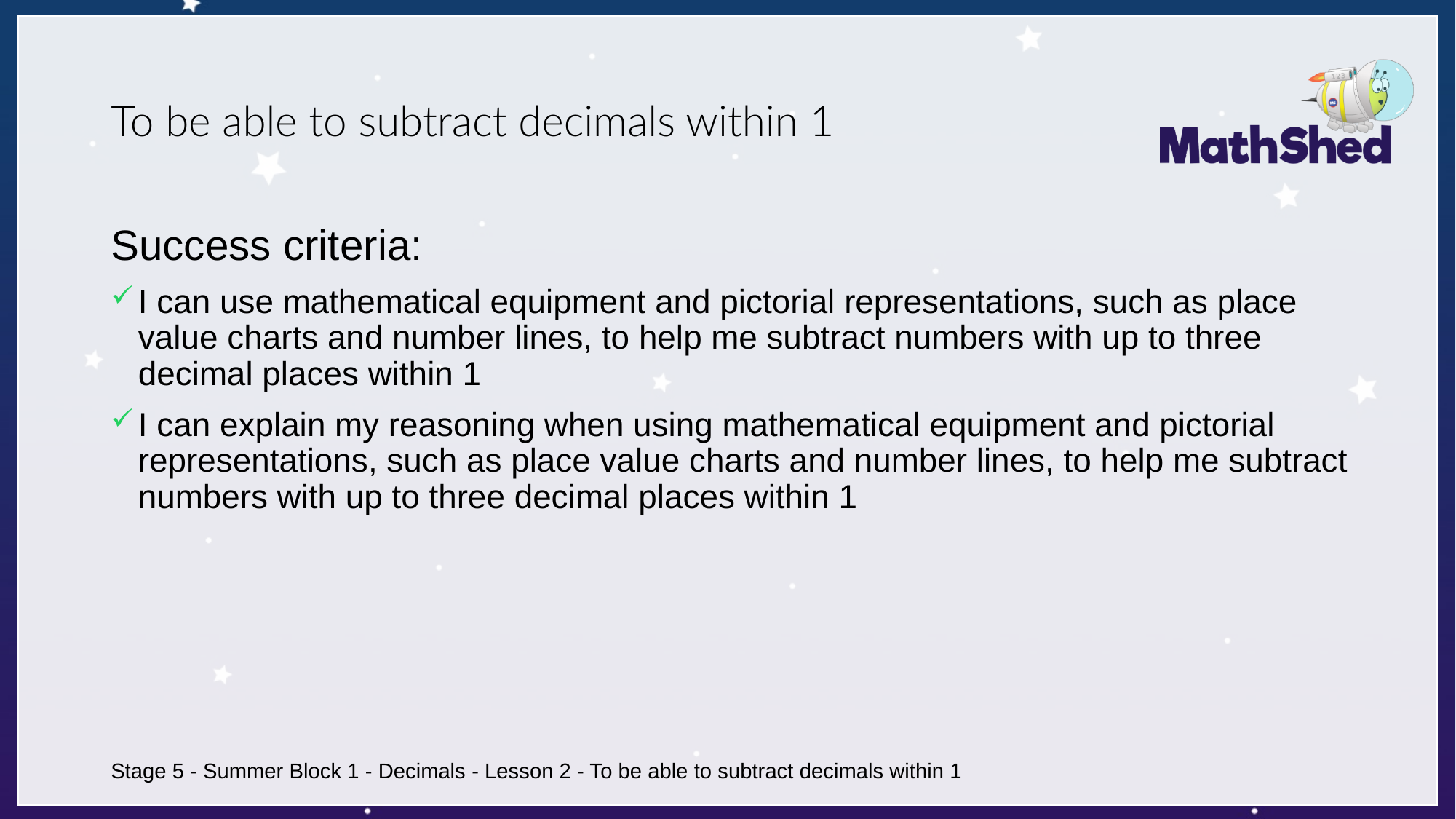

# To be able to subtract decimals within 1
Success criteria:
I can use mathematical equipment and pictorial representations, such as place value charts and number lines, to help me subtract numbers with up to three decimal places within 1
I can explain my reasoning when using mathematical equipment and pictorial representations, such as place value charts and number lines, to help me subtract numbers with up to three decimal places within 1
Stage 5 - Summer Block 1 - Decimals - Lesson 2 - To be able to subtract decimals within 1